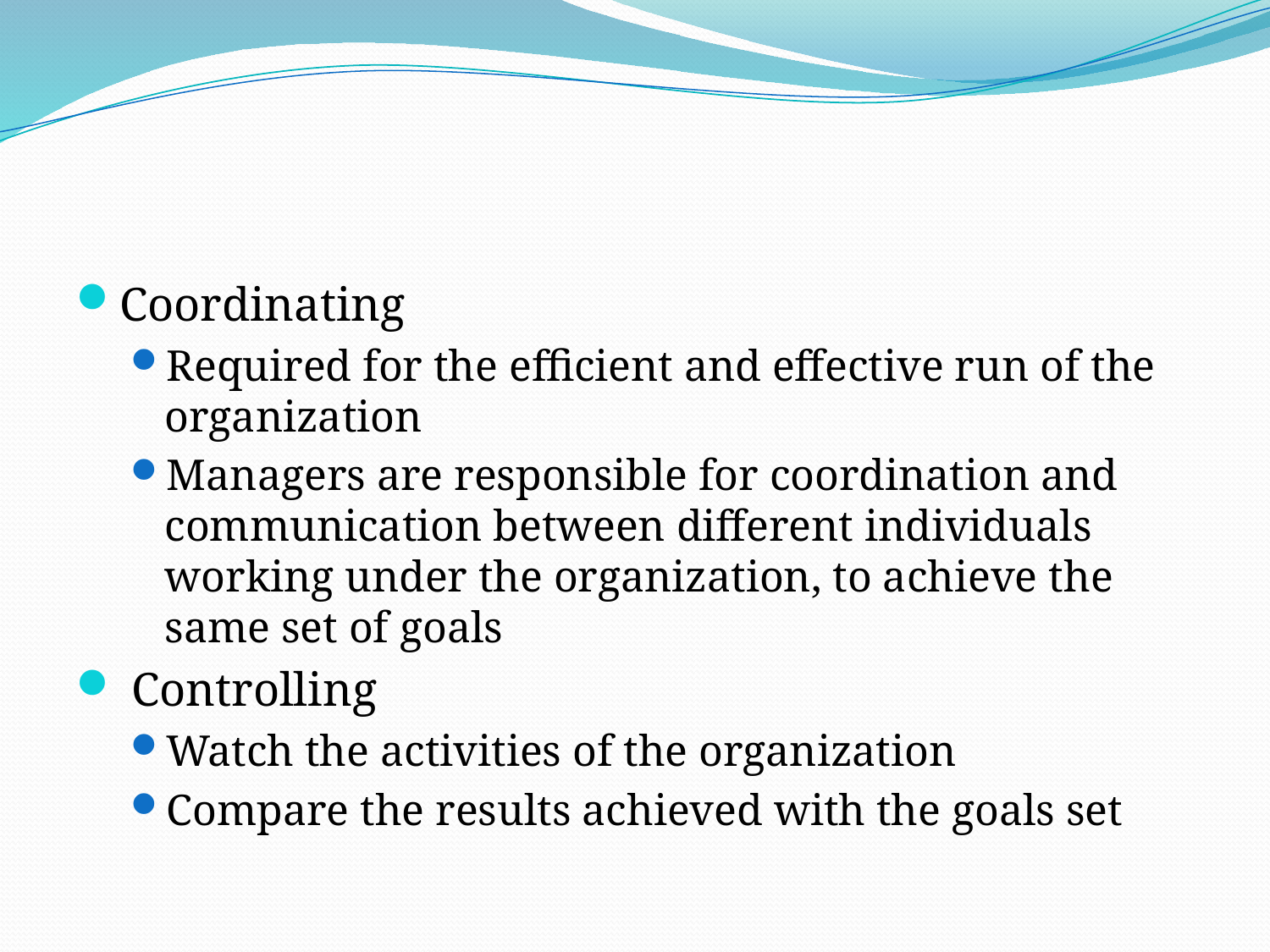

#
Coordinating
Required for the efficient and effective run of the organization
Managers are responsible for coordination and communication between different individuals working under the organization, to achieve the same set of goals
 Controlling
Watch the activities of the organization
Compare the results achieved with the goals set